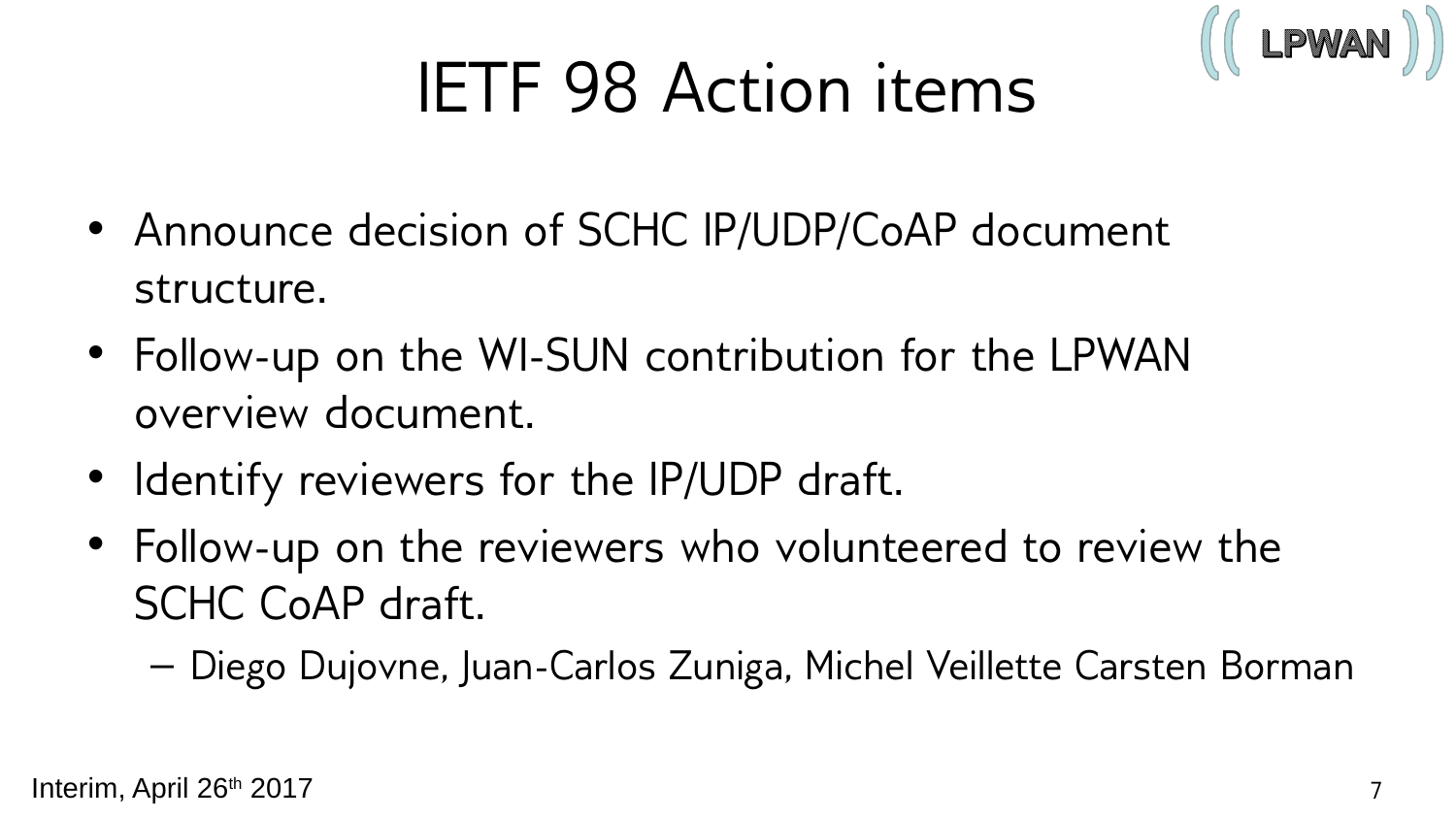

# IETF 98 Action items
Announce decision of SCHC IP/UDP/CoAP document structure.
Follow-up on the WI-SUN contribution for the LPWAN overview document.
Identify reviewers for the IP/UDP draft.
Follow-up on the reviewers who volunteered to review the SCHC CoAP draft.
Diego Dujovne, Juan-Carlos Zuniga, Michel Veillette Carsten Borman

7